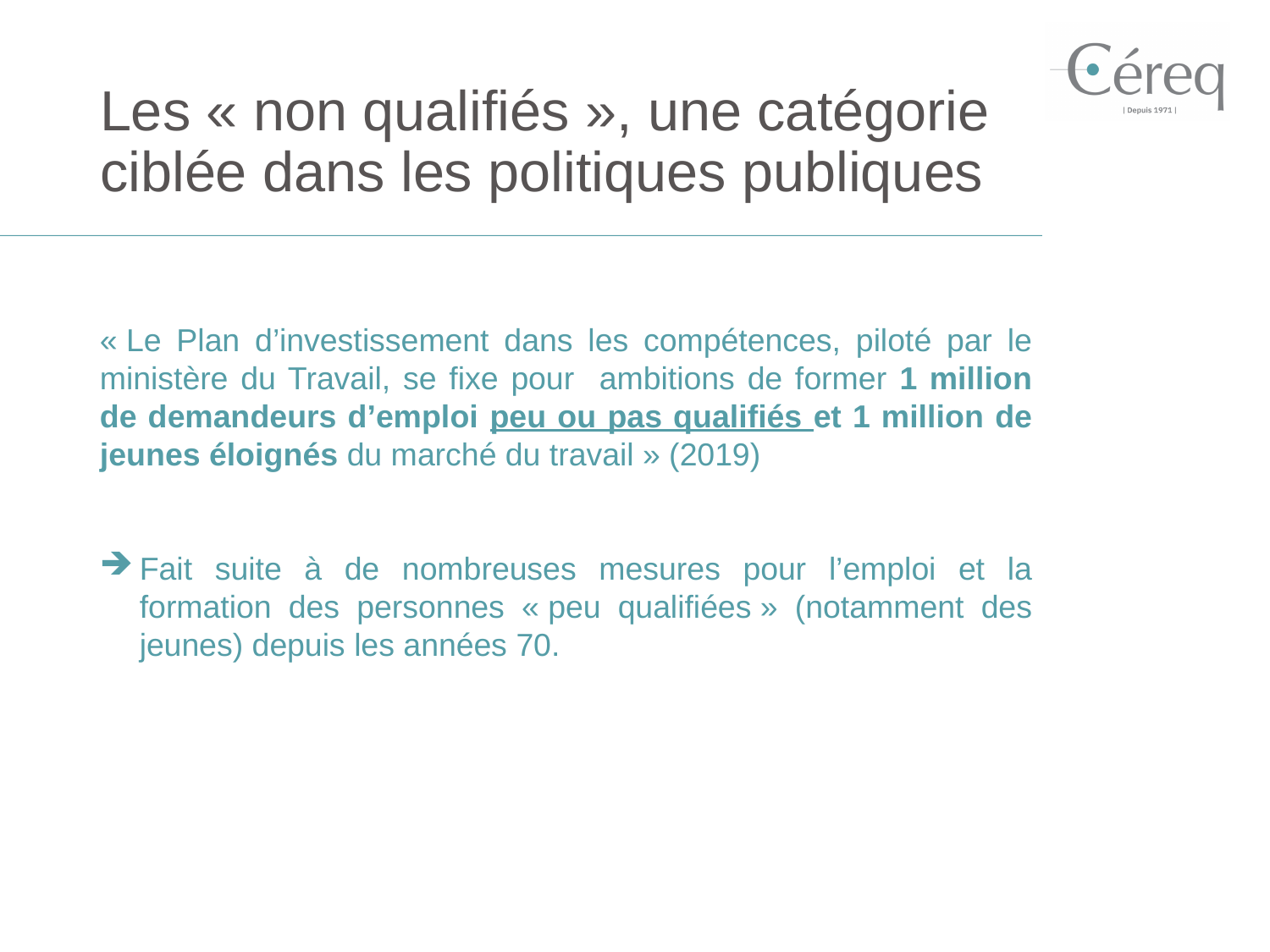

# Les « non qualifiés », une catégorie ciblée dans les politiques publiques
« Le Plan d’investissement dans les compétences, piloté par le ministère du Travail, se fixe pour  ambitions de former 1 million de demandeurs d’emploi peu ou pas qualifiés et 1 million de jeunes éloignés du marché du travail » (2019)

Fait suite à de nombreuses mesures pour l’emploi et la formation des personnes « peu qualifiées » (notamment des jeunes) depuis les années 70.